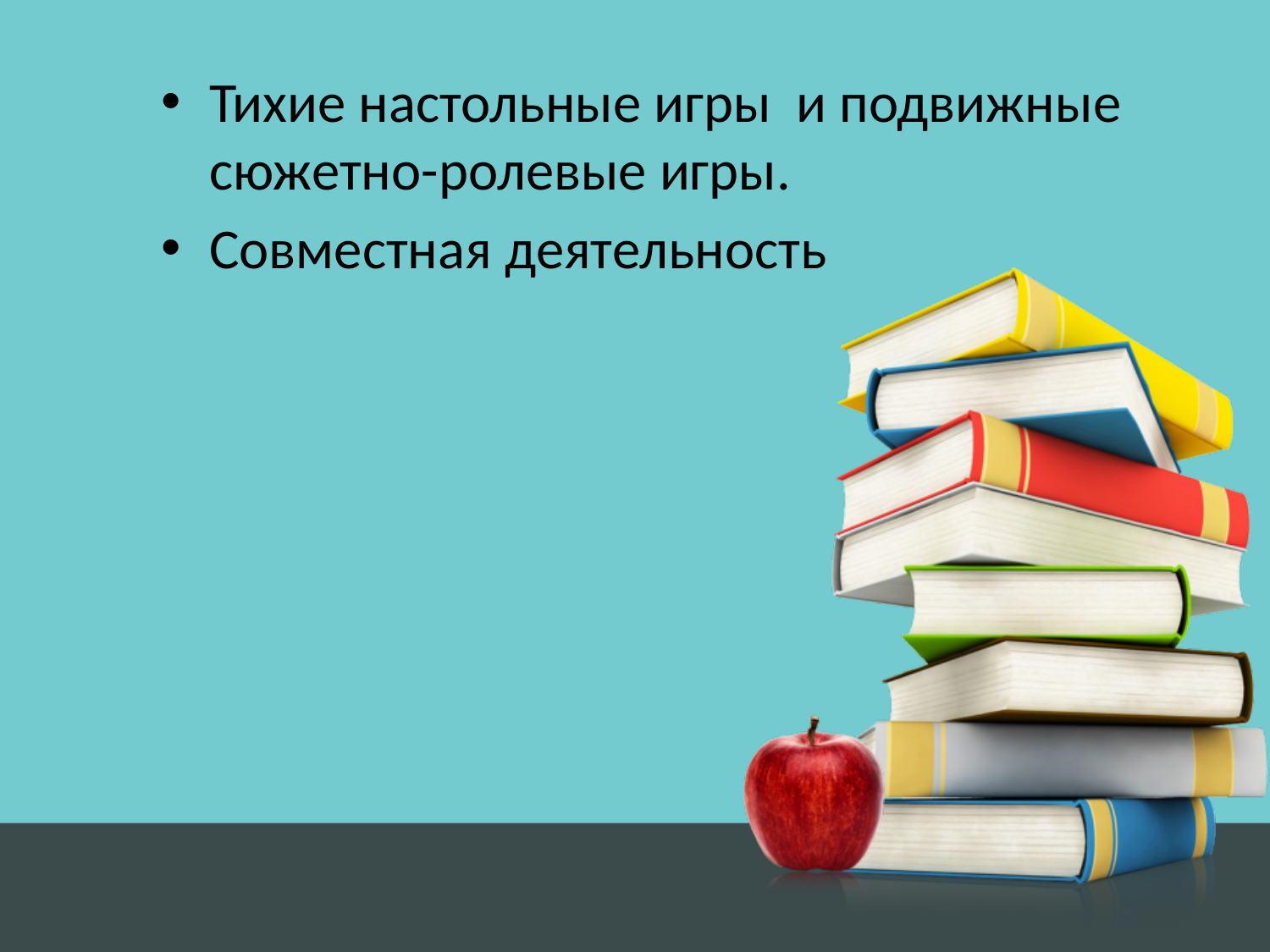

Тихие настольные игры  и подвижные сюжетно-ролевые игры.
Совместная деятельность